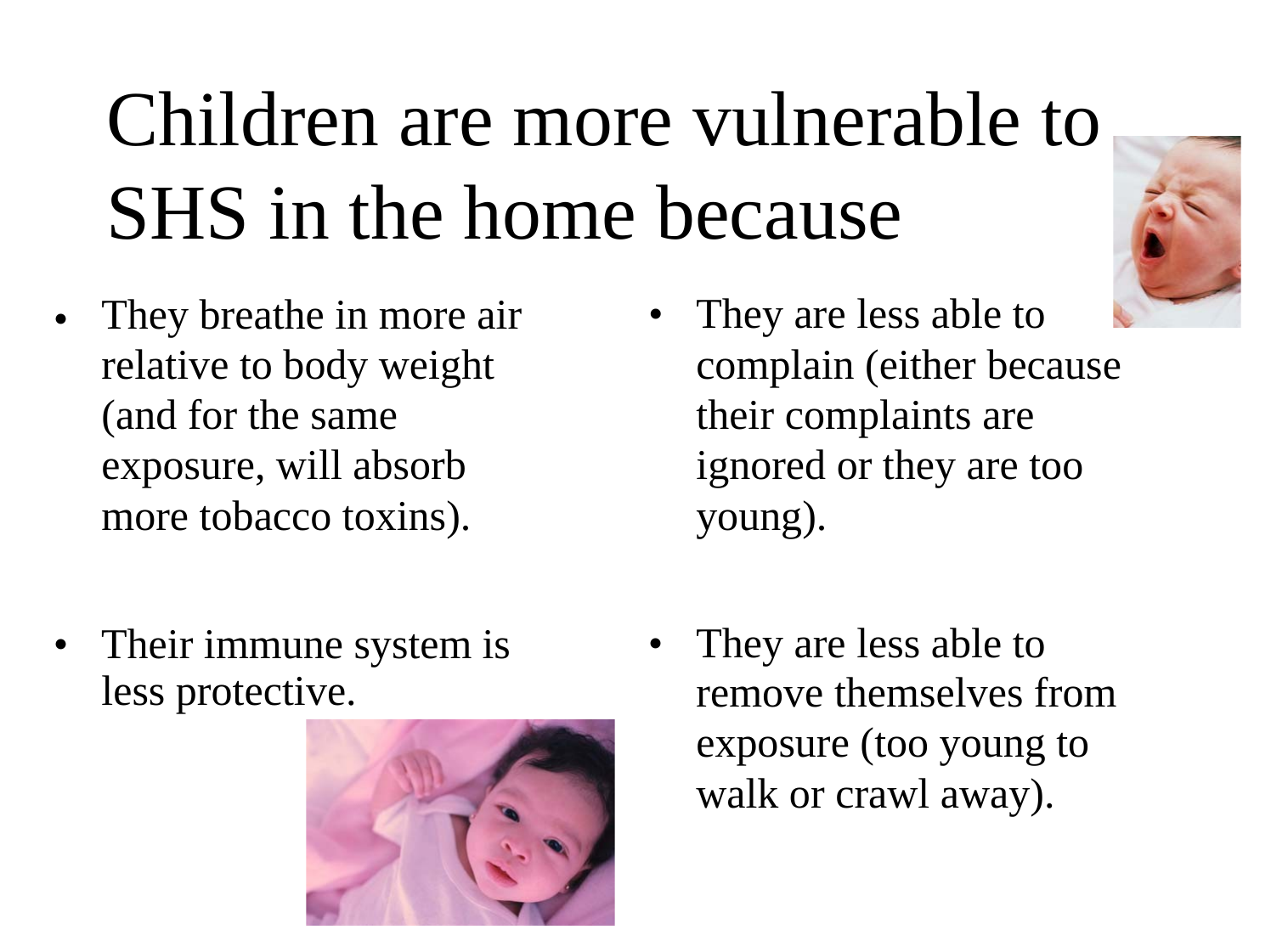

Children are more vulnerable to

SHS in the home
They breathe in more air relative to body weight (and for the same exposure, will absorb more tobacco toxins).
because
•	They are less able to complain (either because their complaints are ignored or they are too young).
•
•   They are less able to
remove themselves from exposure (too young to walk or crawl away).
•
Their immune system
less protective.
is